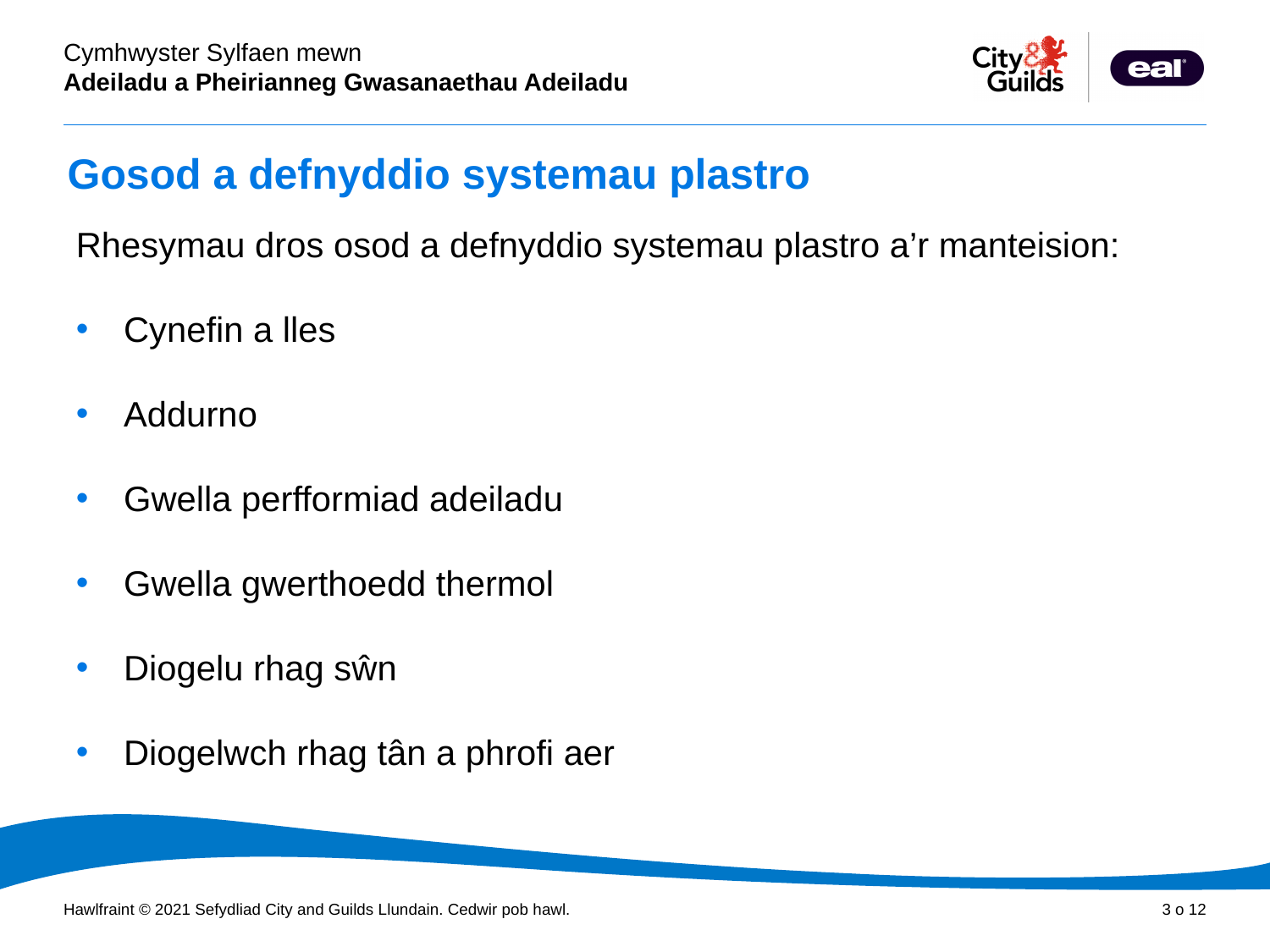

Gosod a defnyddio systemau plastro
Rhesymau dros osod a defnyddio systemau plastro a’r manteision:

Cynefin a lles

Addurno

Gwella perfformiad adeiladu

Gwella gwerthoedd thermol

Diogelu rhag sŵn

Diogelwch rhag tân a phrofi aer